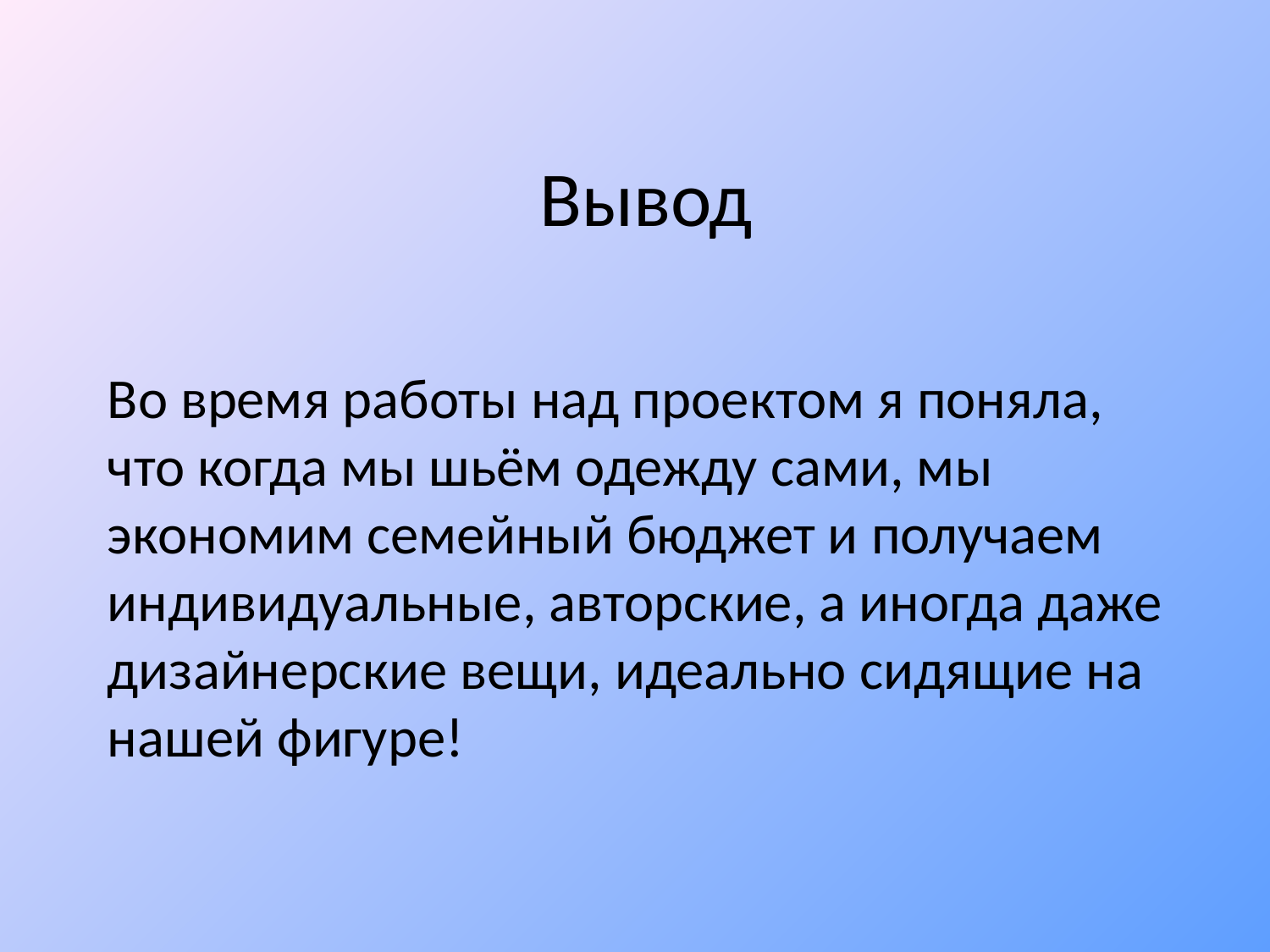

# Вывод
Во время работы над проектом я поняла, что когда мы шьём одежду сами, мы экономим семейный бюджет и получаем индивидуальные, авторские, а иногда даже дизайнерские вещи, идеально сидящие на нашей фигуре!